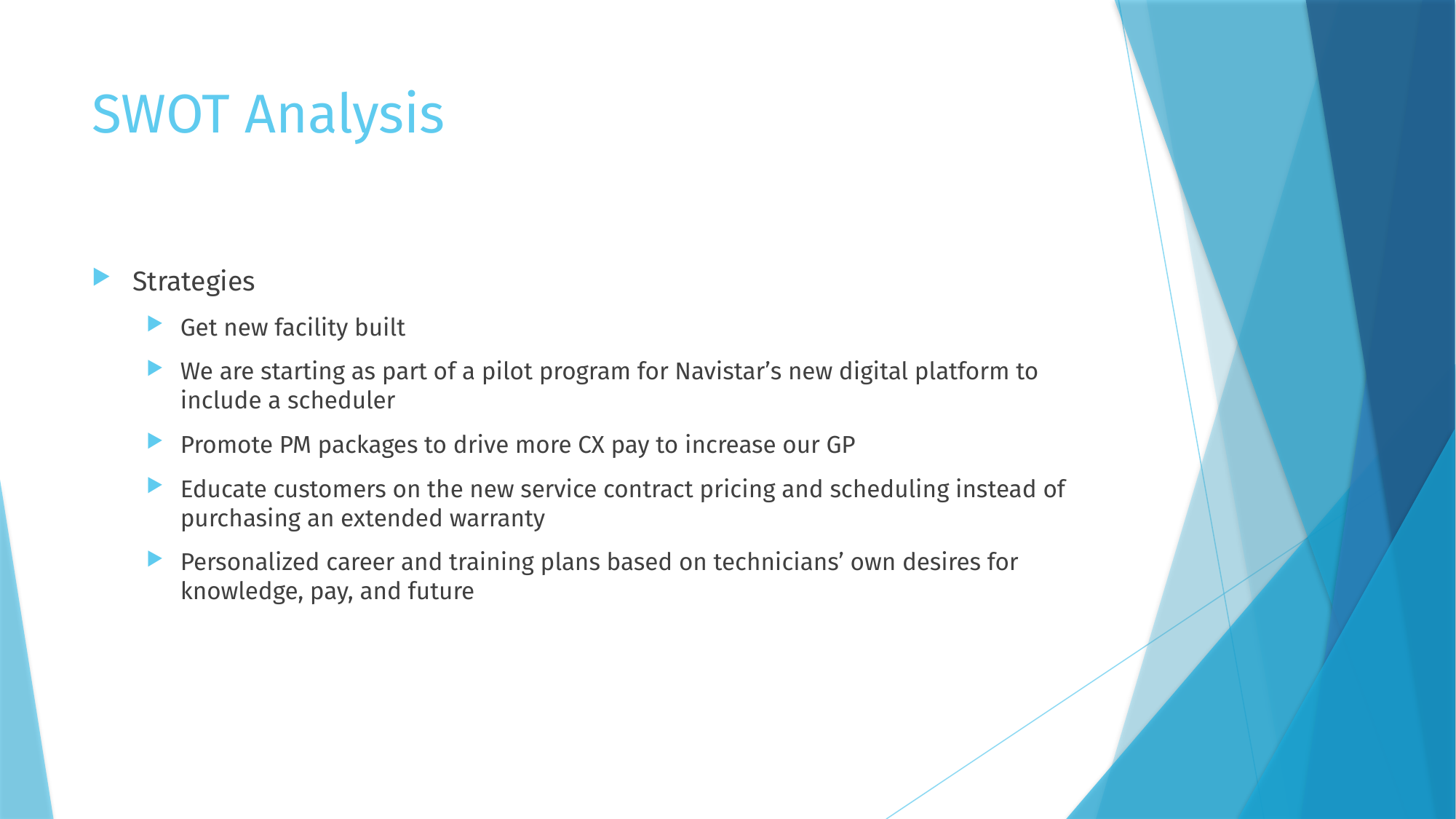

# SWOT Analysis
Strategies
Get new facility built
We are starting as part of a pilot program for Navistar’s new digital platform to include a scheduler
Promote PM packages to drive more CX pay to increase our GP
Educate customers on the new service contract pricing and scheduling instead of purchasing an extended warranty
Personalized career and training plans based on technicians’ own desires for knowledge, pay, and future